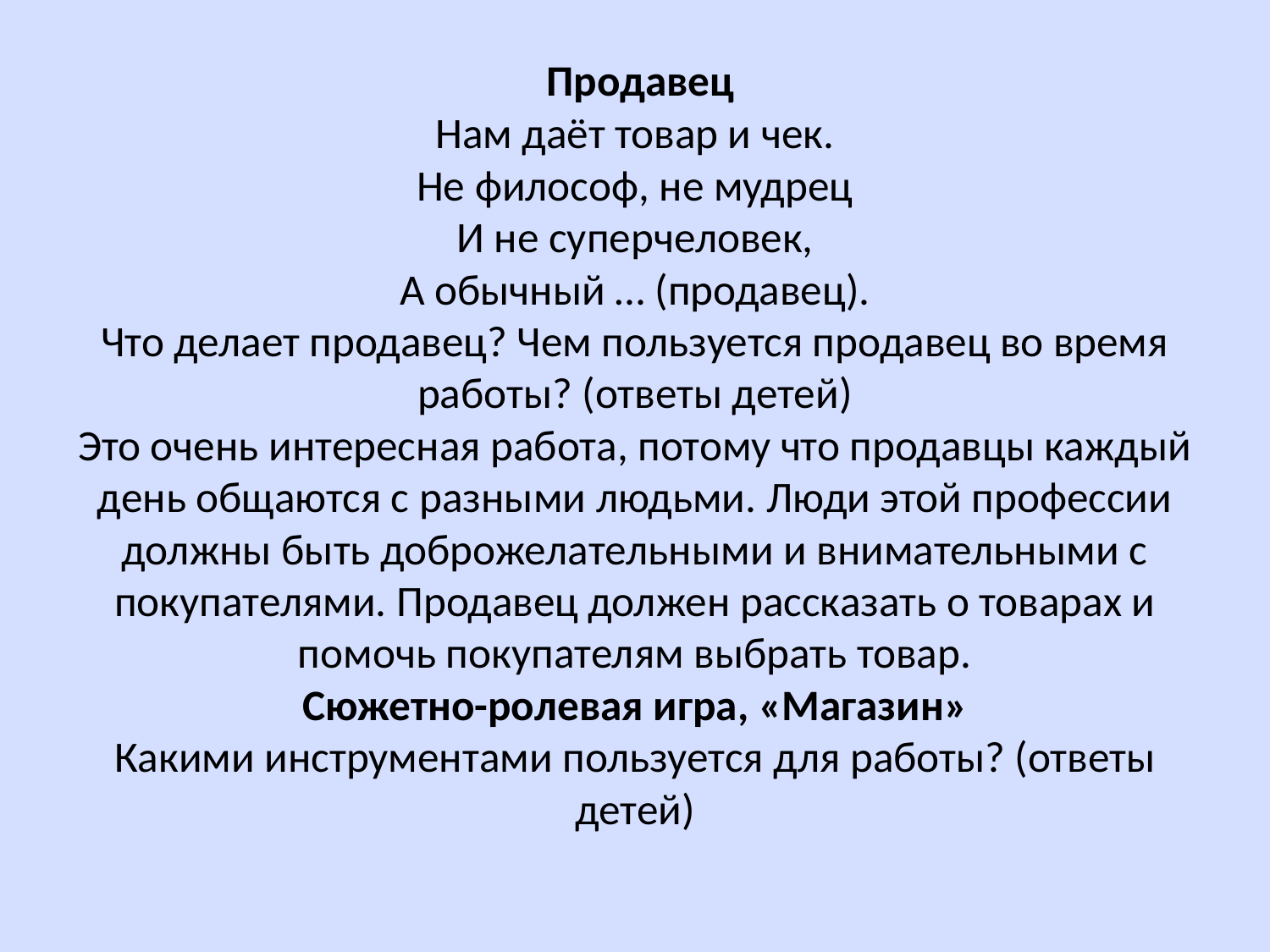

# Продавец Нам даёт товар и чек. Не философ, не мудрец И не суперчеловек, А обычный … (продавец). Что делает продавец? Чем пользуется продавец во время работы? (ответы детей) Это очень интересная работа, потому что продавцы каждый день общаются с разными людьми. Люди этой профессии должны быть доброжелательными и внимательными с покупателями. Продавец должен рассказать о товарах и помочь покупателям выбрать товар. Сюжетно-ролевая игра, «Магазин» Какими инструментами пользуется для работы? (ответы детей)